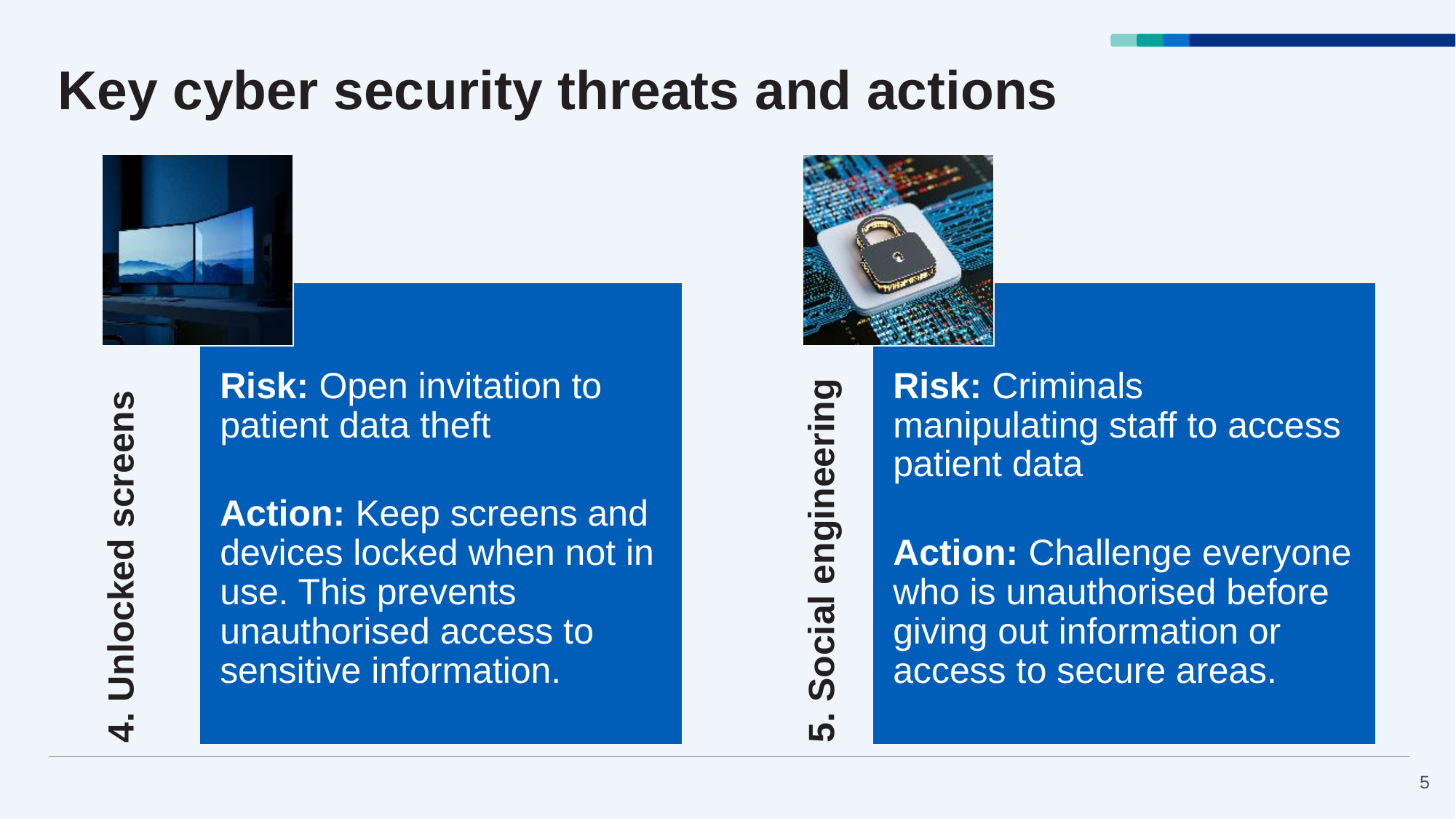

# Key cyber security threats and actions
4. Unlocked screens
Risk: Open invitation to patient data theft
Action: Keep screens and devices locked when not in use. This prevents unauthorised access to sensitive information.
5. Social engineering
Risk: Criminals manipulating staff to access patient data
Action: Challenge everyone who is unauthorised before giving out information or access to secure areas.